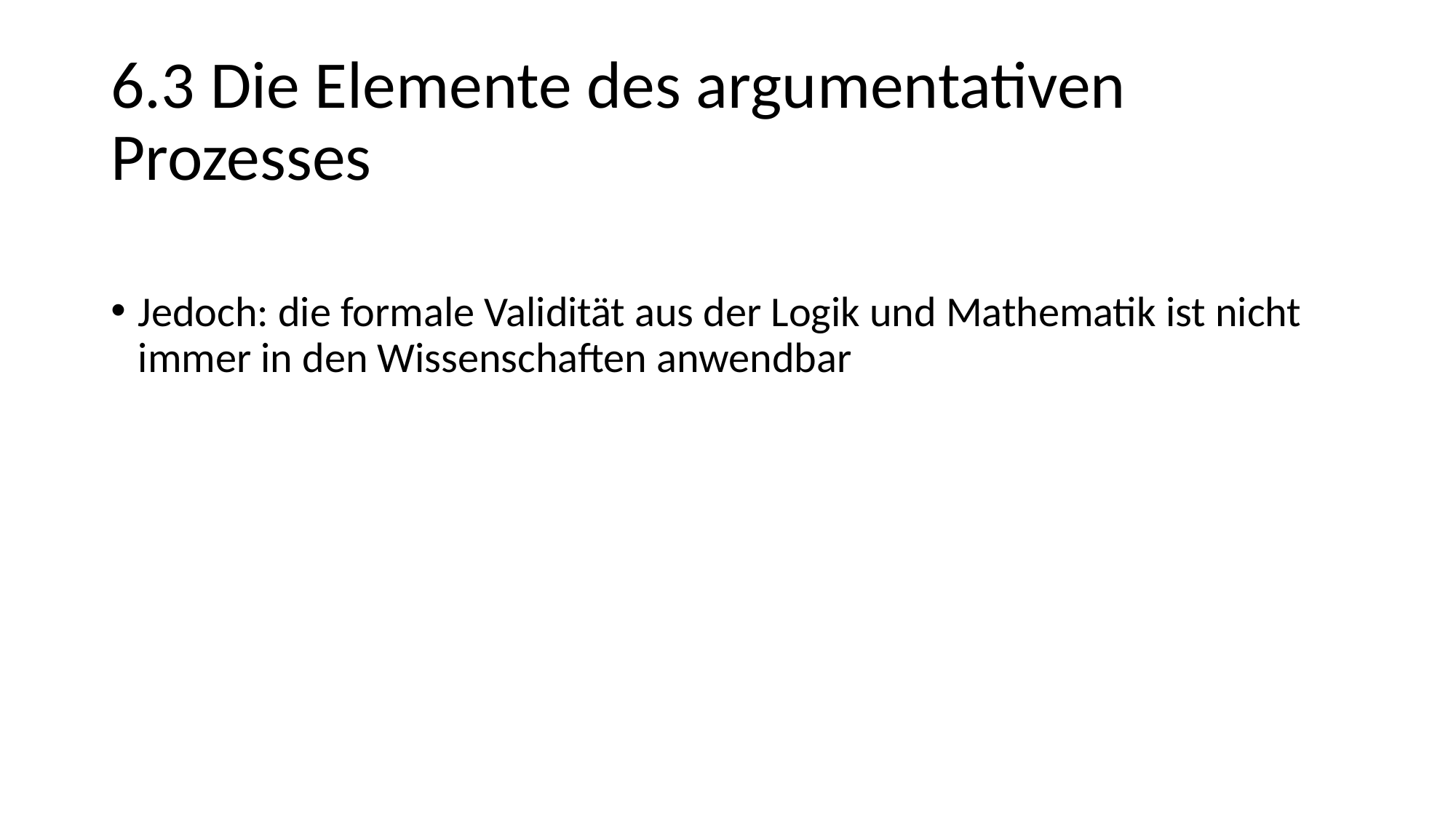

# 6.3 Die Elemente des argumentativen Prozesses

Jedoch: die formale Validität aus der Logik und Mathematik ist nicht immer in den Wissenschaften anwendbar